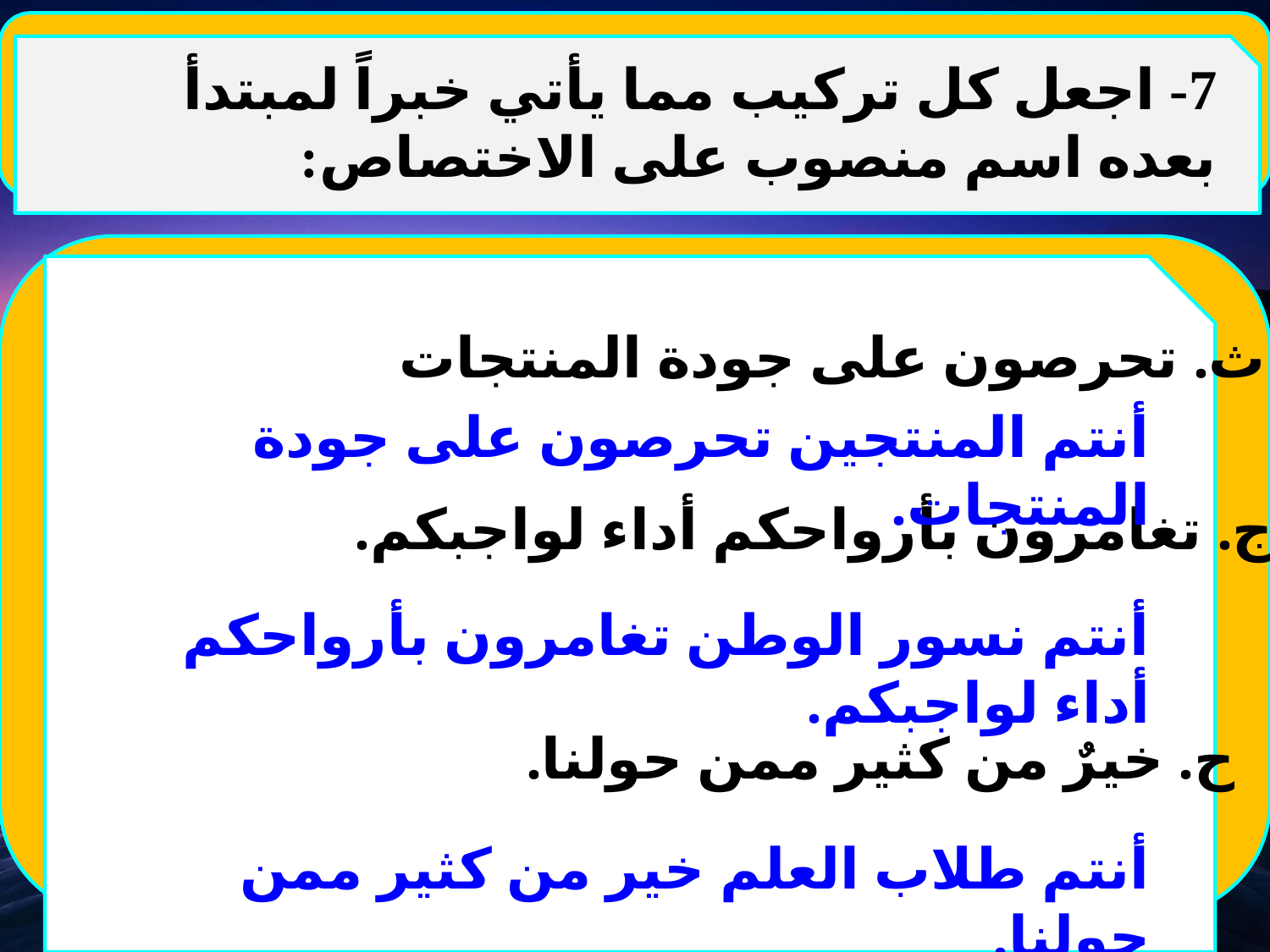

7- اجعل كل تركيب مما يأتي خبراً لمبتدأ بعده اسم منصوب على الاختصاص:

ث. تحرصون على جودة المنتجات
أنتم المنتجين تحرصون على جودة المنتجات.
ج. تغامرون بأرواحكم أداء لواجبكم.
أنتم نسور الوطن تغامرون بأرواحكم أداء لواجبكم.
ح. خيرٌ من كثير ممن حولنا.
أنتم طلاب العلم خير من كثير ممن حولنا.